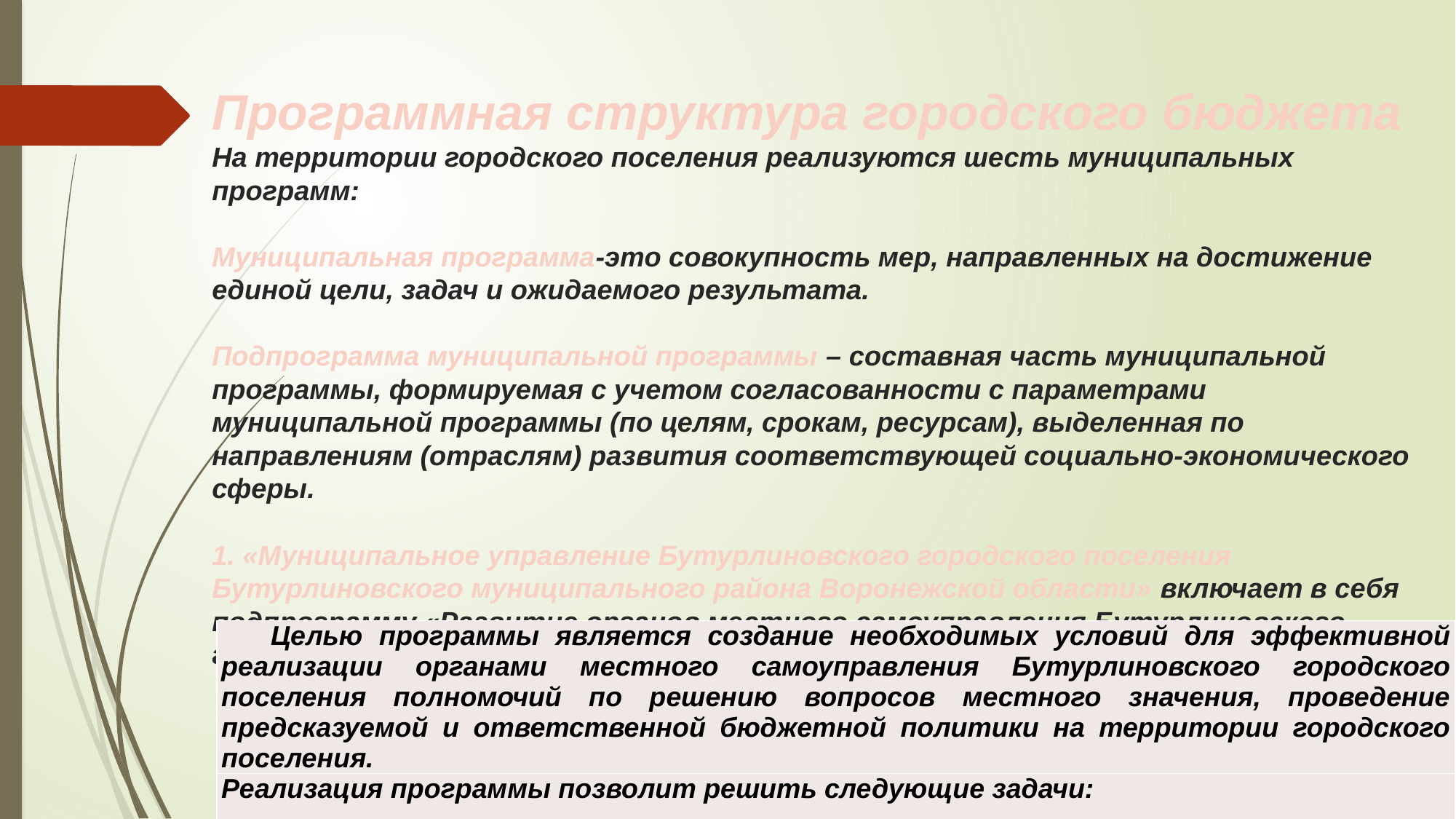

# Программная структура городского бюджета На территории городского поселения реализуются шесть муниципальных программ: Муниципальная программа-это совокупность мер, направленных на достижение единой цели, задач и ожидаемого результата. Подпрограмма муниципальной программы – составная часть муниципальной программы, формируемая с учетом согласованности с параметрами муниципальной программы (по целям, срокам, ресурсам), выделенная по направлениям (отраслям) развития соответствующей социально-экономического сферы. 1. «Муниципальное управление Бутурлиновского городского поселения Бутурлиновского муниципального района Воронежской области» включает в себя подпрограмму «Развитие органов местного самоуправления Бутурлиновского городского поселения»
| Целью программы является создание необходимых условий для эффективной реализации органами местного самоуправления Бутурлиновского городского поселения полномочий по решению вопросов местного значения, проведение предсказуемой и ответственной бюджетной политики на территории городского поселения. |
| --- |
| Реализация программы позволит решить следующие задачи: |